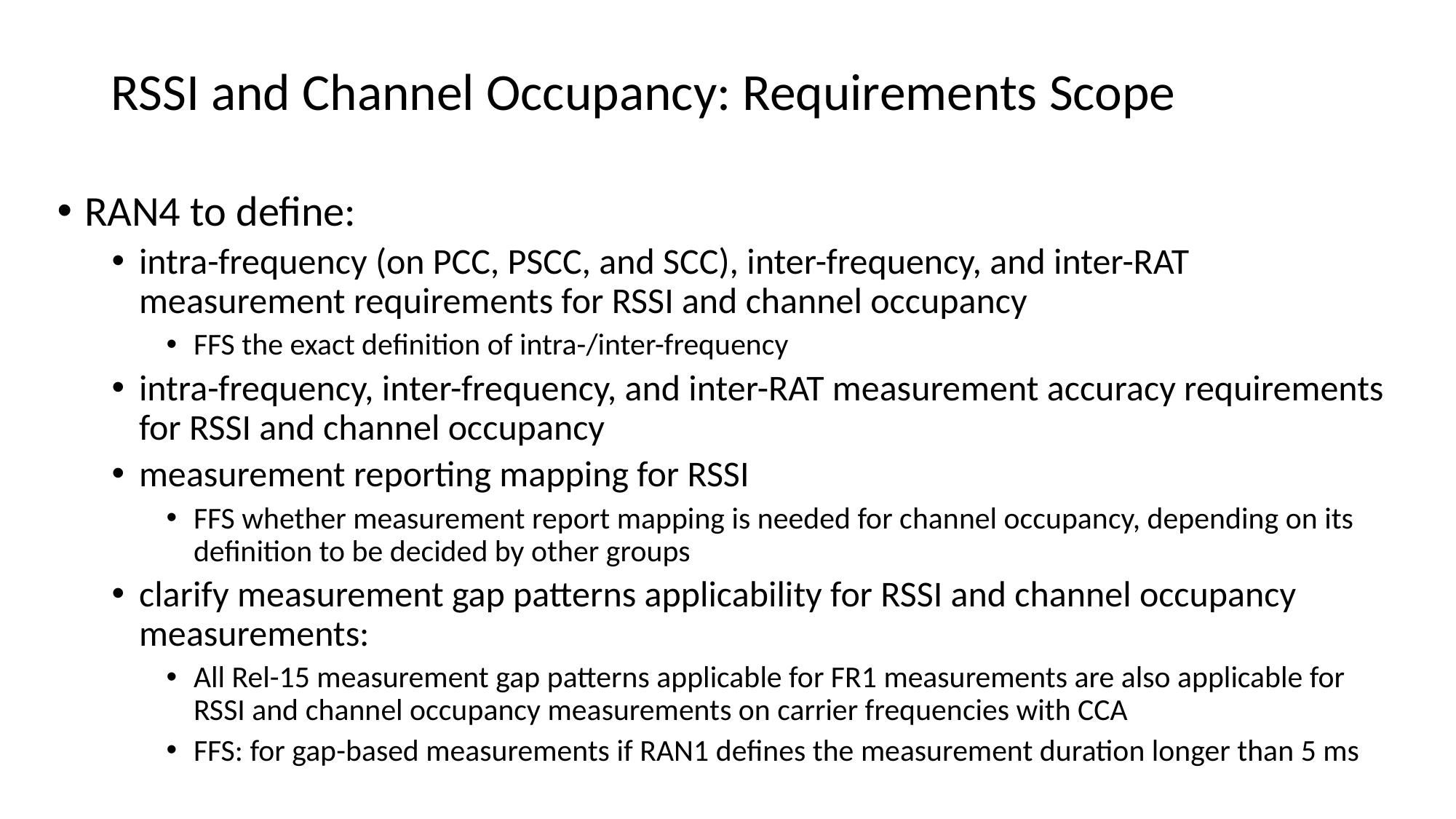

# RSSI and Channel Occupancy: Requirements Scope
RAN4 to define:
intra-frequency (on PCC, PSCC, and SCC), inter-frequency, and inter-RAT measurement requirements for RSSI and channel occupancy
FFS the exact definition of intra-/inter-frequency
intra-frequency, inter-frequency, and inter-RAT measurement accuracy requirements for RSSI and channel occupancy
measurement reporting mapping for RSSI
FFS whether measurement report mapping is needed for channel occupancy, depending on its definition to be decided by other groups
clarify measurement gap patterns applicability for RSSI and channel occupancy measurements:
All Rel-15 measurement gap patterns applicable for FR1 measurements are also applicable for RSSI and channel occupancy measurements on carrier frequencies with CCA
FFS: for gap-based measurements if RAN1 defines the measurement duration longer than 5 ms